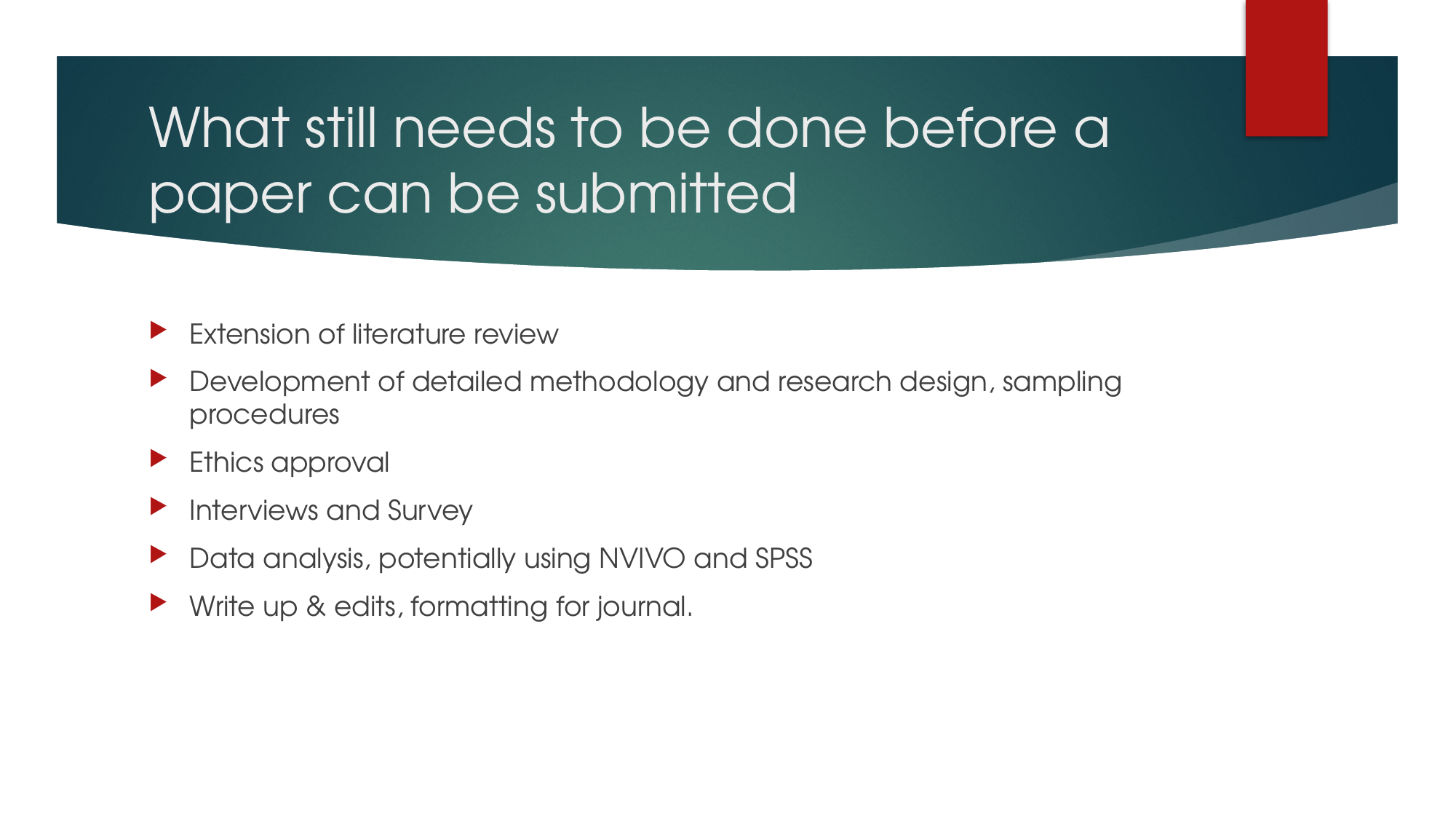

# What still needs to be done before a paper can be submitted
Extension of literature review
Development of detailed methodology and research design, sampling procedures
Ethics approval
Interviews and Survey
Data analysis, potentially using NVIVO and SPSS
Write up & edits, formatting for journal.